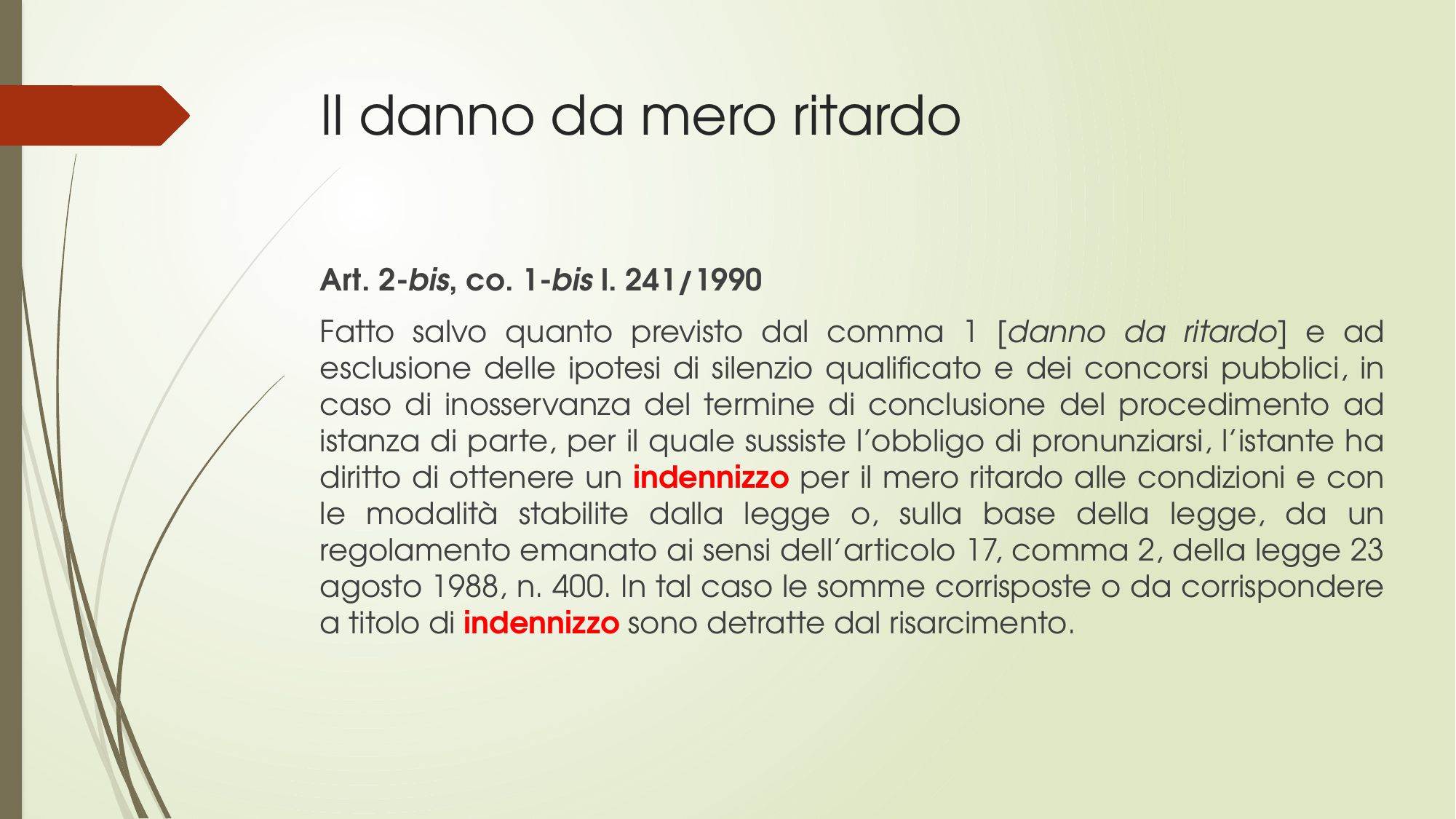

# Il danno da mero ritardo
Art. 2-bis, co. 1-bis l. 241/1990
Fatto salvo quanto previsto dal comma 1 [danno da ritardo] e ad esclusione delle ipotesi di silenzio qualificato e dei concorsi pubblici, in caso di inosservanza del termine di conclusione del procedimento ad istanza di parte, per il quale sussiste l’obbligo di pronunziarsi, l’istante ha diritto di ottenere un indennizzo per il mero ritardo alle condizioni e con le modalità stabilite dalla legge o, sulla base della legge, da un regolamento emanato ai sensi dell’articolo 17, comma 2, della legge 23 agosto 1988, n. 400. In tal caso le somme corrisposte o da corrispondere a titolo di indennizzo sono detratte dal risarcimento.